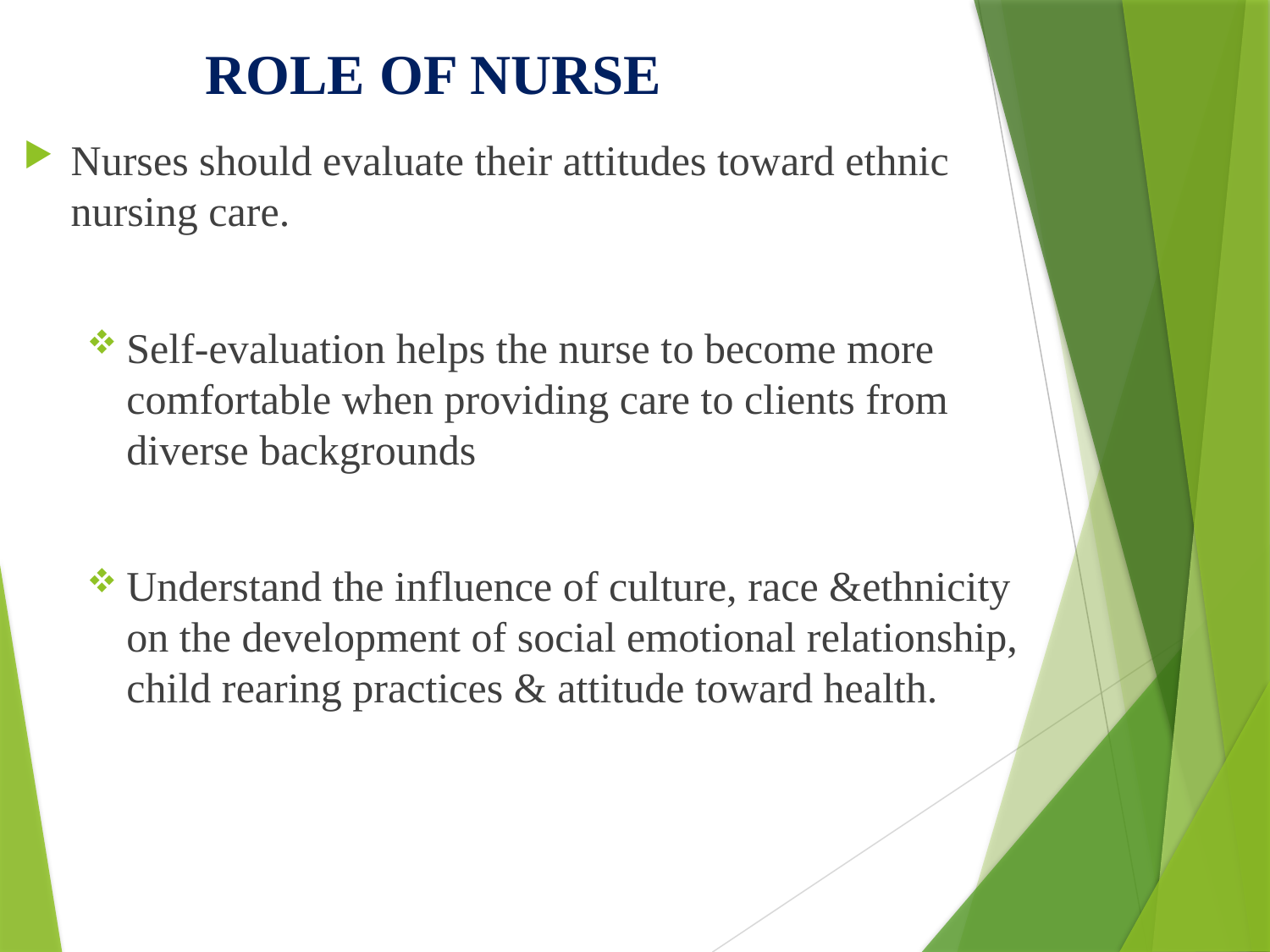

ROLE OF NURSE
Nurses should evaluate their attitudes toward ethnic nursing care.

Self-evaluation helps the nurse to become more comfortable when providing care to clients from diverse backgrounds

Understand the influence of culture, race &ethnicity on the development of social emotional relationship, child rearing practices & attitude toward health.